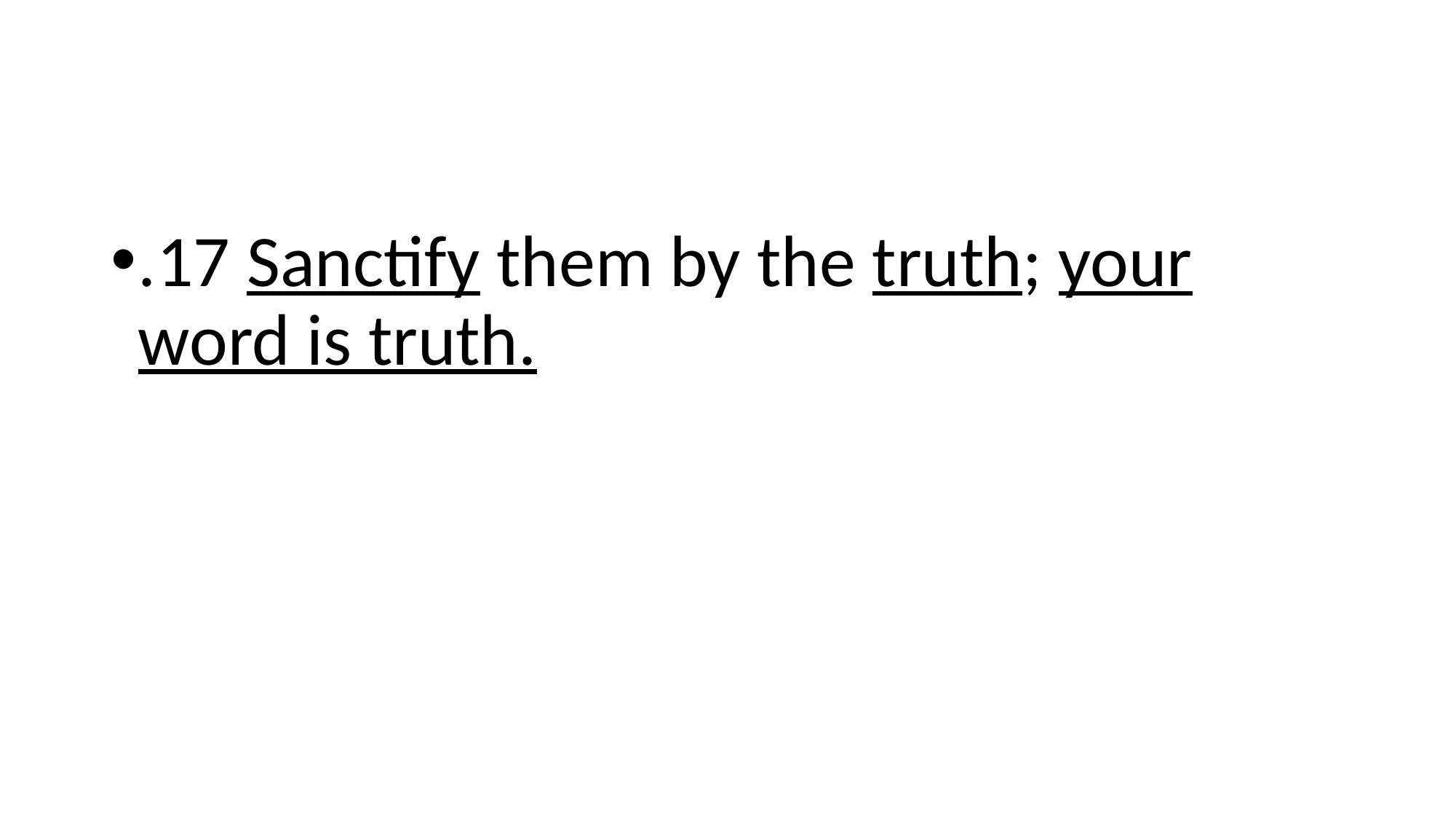

#
.17 Sanctify them by the truth; your word is truth.